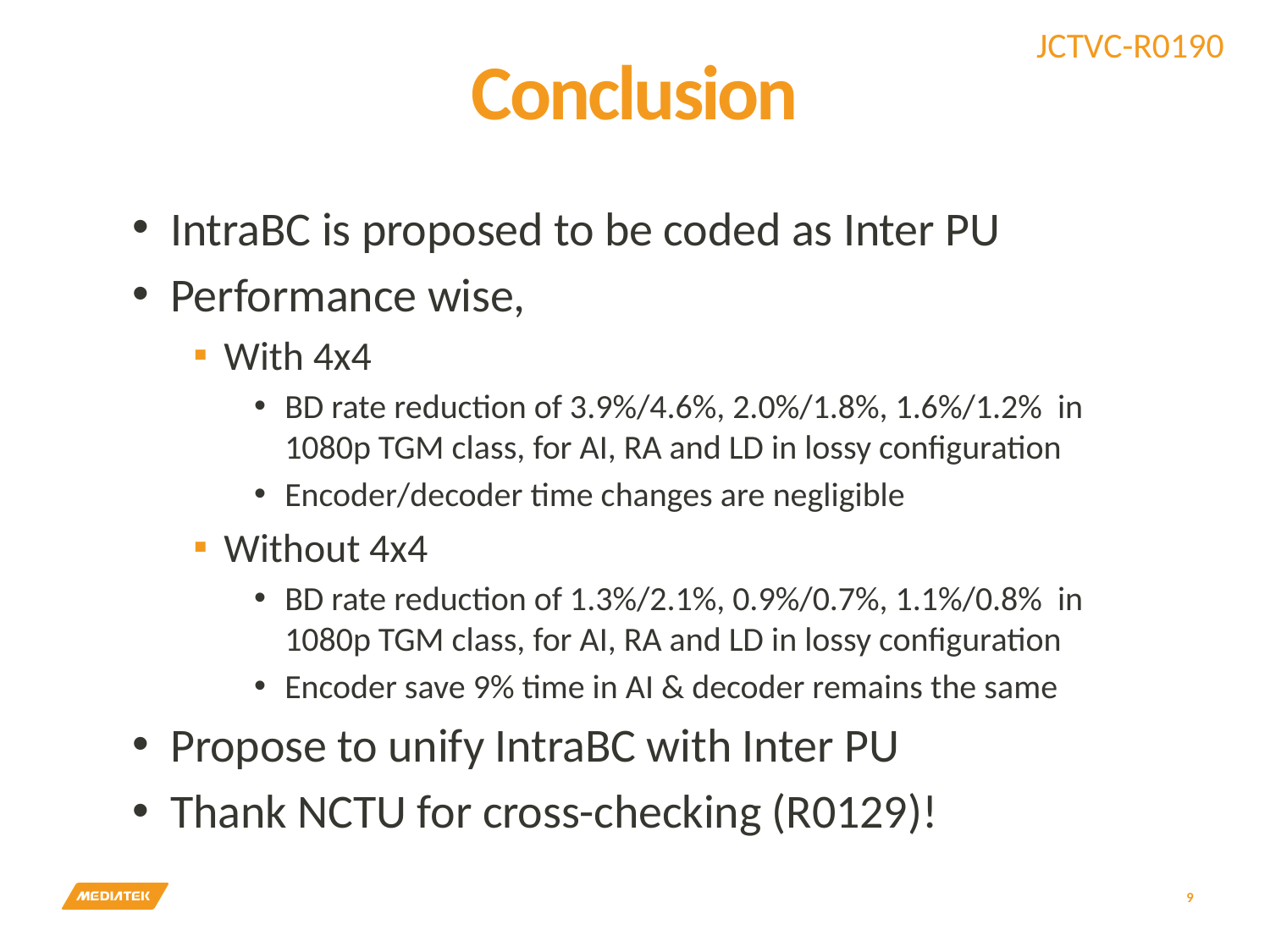

# Conclusion
IntraBC is proposed to be coded as Inter PU
Performance wise,
With 4x4
BD rate reduction of 3.9%/4.6%, 2.0%/1.8%, 1.6%/1.2%  in 1080p TGM class, for AI, RA and LD in lossy configuration
Encoder/decoder time changes are negligible
Without 4x4
BD rate reduction of 1.3%/2.1%, 0.9%/0.7%, 1.1%/0.8%  in 1080p TGM class, for AI, RA and LD in lossy configuration
Encoder save 9% time in AI & decoder remains the same
Propose to unify IntraBC with Inter PU
Thank NCTU for cross-checking (R0129)!

9